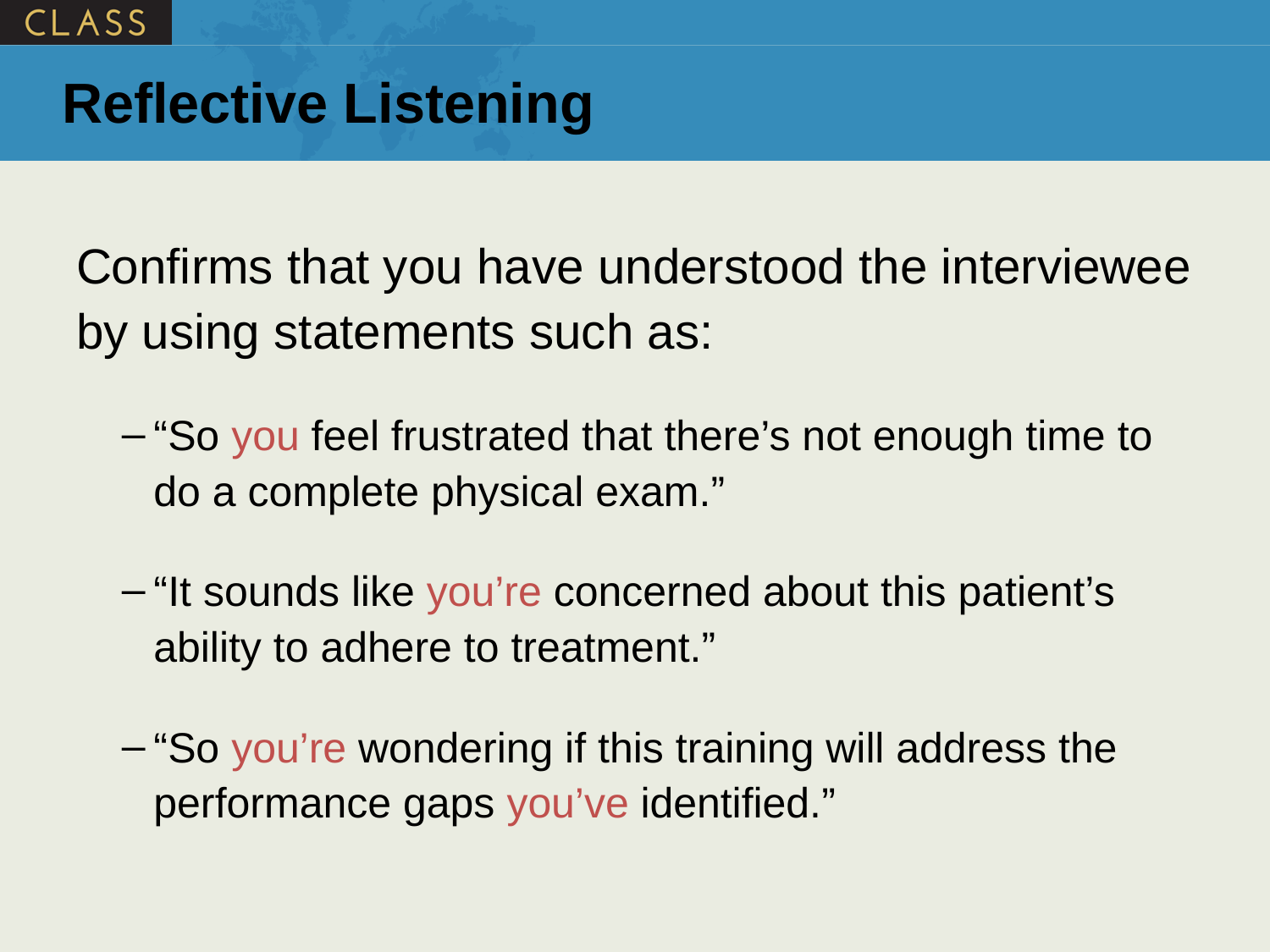

# Reflective Listening
Confirms that you have understood the interviewee by using statements such as:
“So you feel frustrated that there’s not enough time to do a complete physical exam.”
“It sounds like you’re concerned about this patient’s ability to adhere to treatment.”
“So you’re wondering if this training will address the performance gaps you’ve identified.”